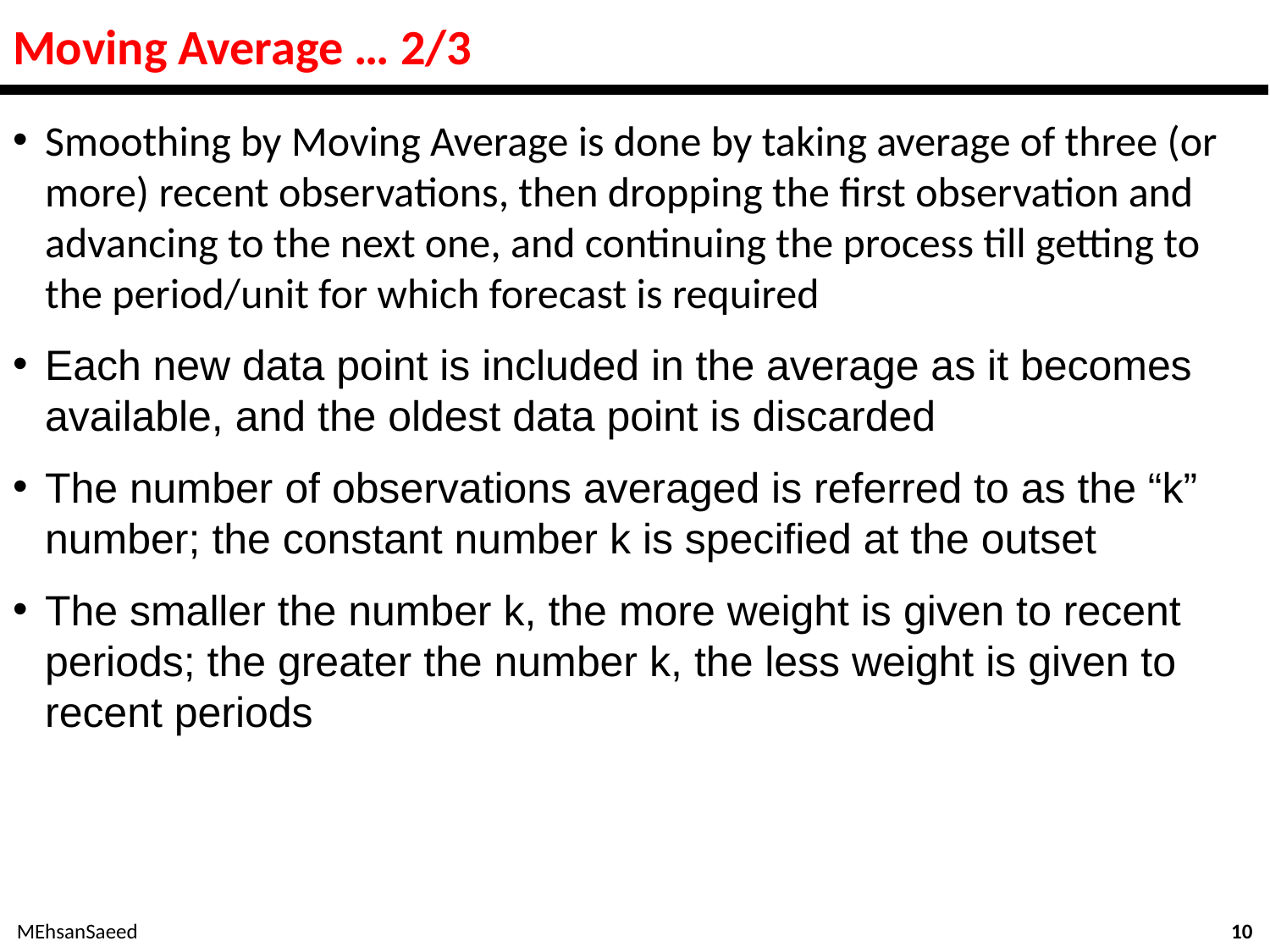

# Moving Average … 2/3
Smoothing by Moving Average is done by taking average of three (or more) recent observations, then dropping the first observation and advancing to the next one, and continuing the process till getting to the period/unit for which forecast is required
Each new data point is included in the average as it becomes available, and the oldest data point is discarded
The number of observations averaged is referred to as the “k” number; the constant number k is specified at the outset
The smaller the number k, the more weight is given to recent periods; the greater the number k, the less weight is given to recent periods
MEhsanSaeed
10